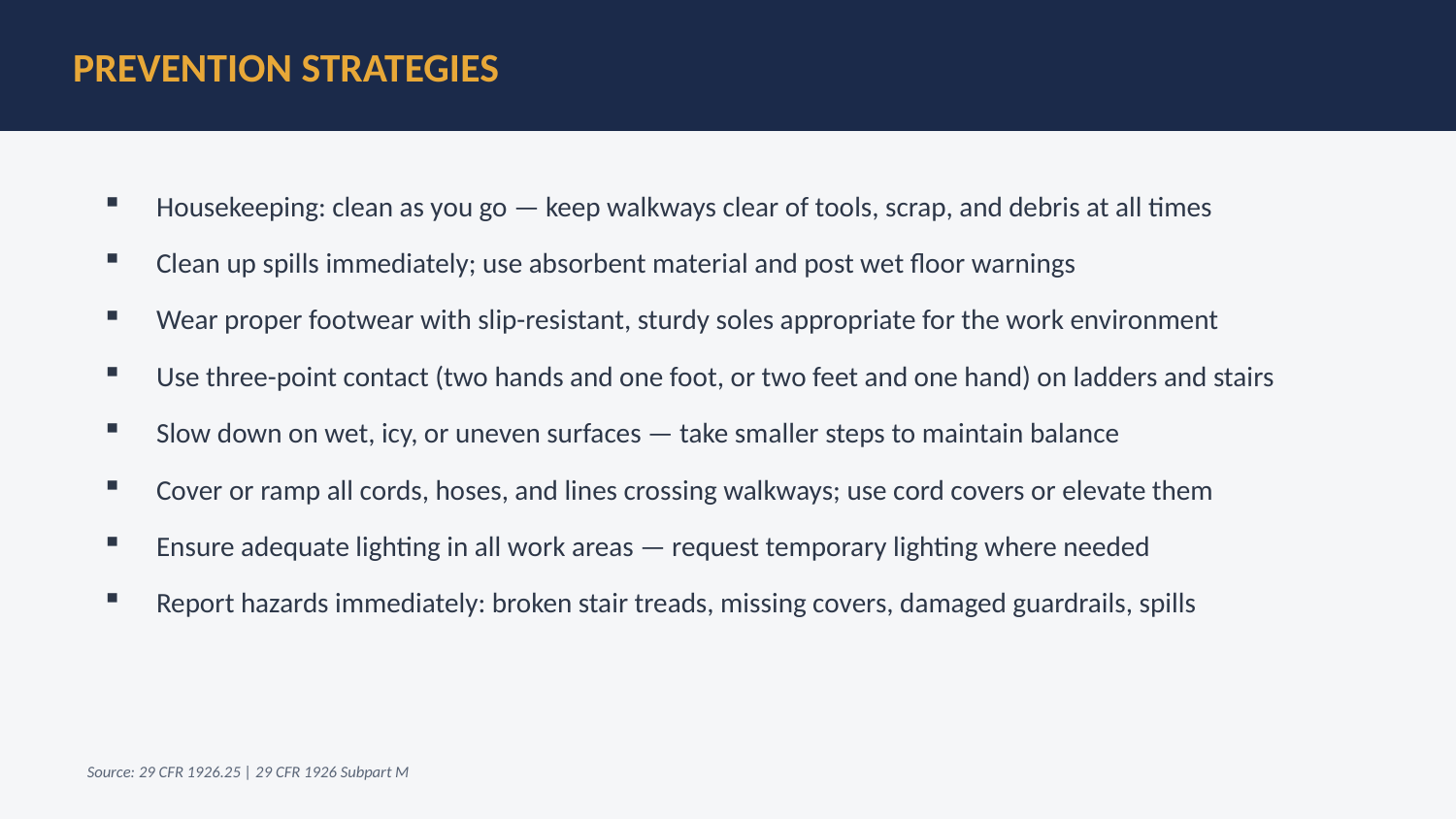

PREVENTION STRATEGIES
Housekeeping: clean as you go — keep walkways clear of tools, scrap, and debris at all times
Clean up spills immediately; use absorbent material and post wet floor warnings
Wear proper footwear with slip-resistant, sturdy soles appropriate for the work environment
Use three-point contact (two hands and one foot, or two feet and one hand) on ladders and stairs
Slow down on wet, icy, or uneven surfaces — take smaller steps to maintain balance
Cover or ramp all cords, hoses, and lines crossing walkways; use cord covers or elevate them
Ensure adequate lighting in all work areas — request temporary lighting where needed
Report hazards immediately: broken stair treads, missing covers, damaged guardrails, spills
Source: 29 CFR 1926.25 | 29 CFR 1926 Subpart M